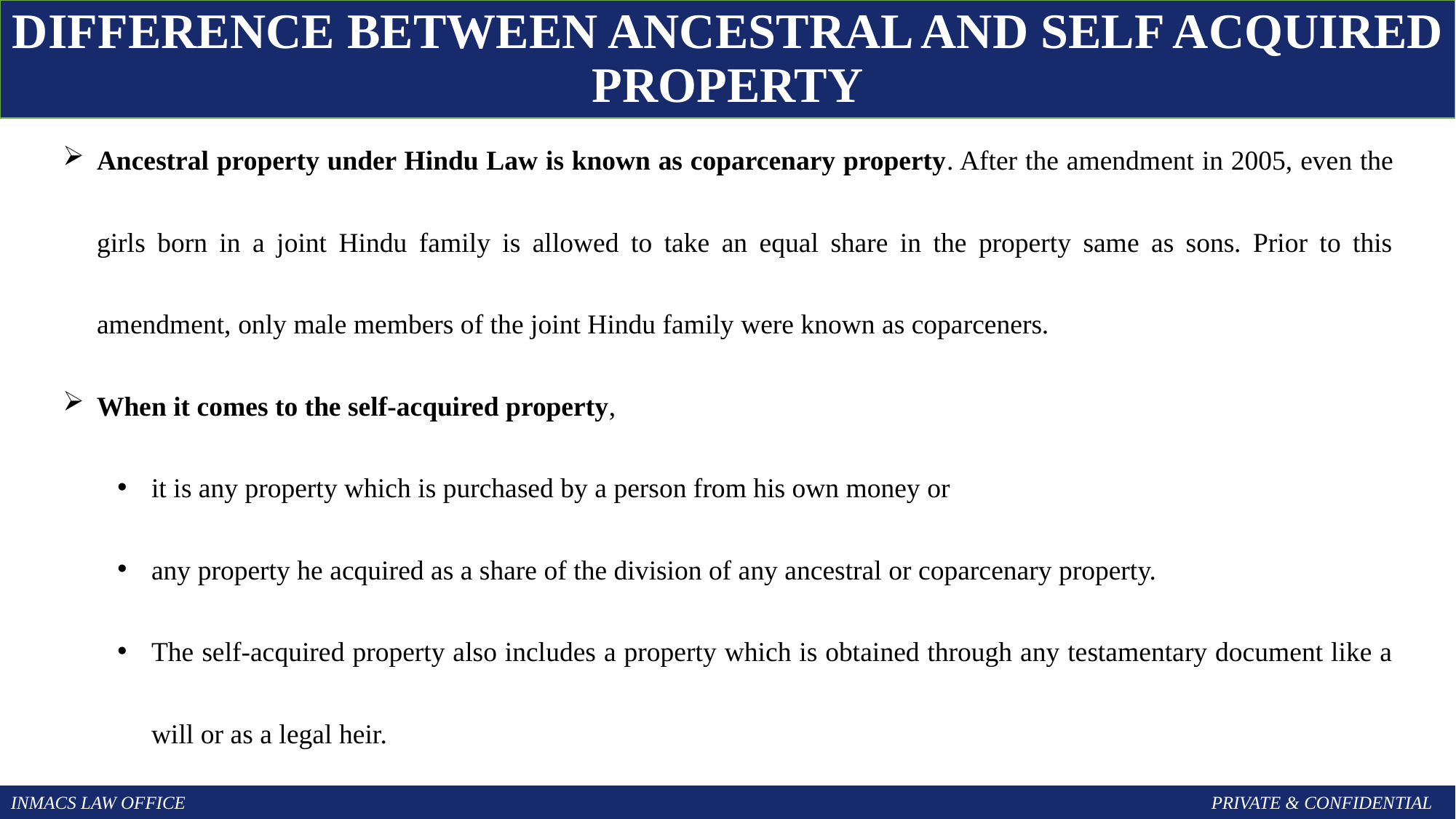

DIFFERENCE BETWEEN ANCESTRAL AND SELF ACQUIRED PROPERTY
Ancestral property under Hindu Law is known as coparcenary property. After the amendment in 2005, even the girls born in a joint Hindu family is allowed to take an equal share in the property same as sons. Prior to this amendment, only male members of the joint Hindu family were known as coparceners.
When it comes to the self-acquired property,
it is any property which is purchased by a person from his own money or
any property he acquired as a share of the division of any ancestral or coparcenary property.
The self-acquired property also includes a property which is obtained through any testamentary document like a will or as a legal heir.
INMACS LAW OFFICE										PRIVATE & CONFIDENTIAL